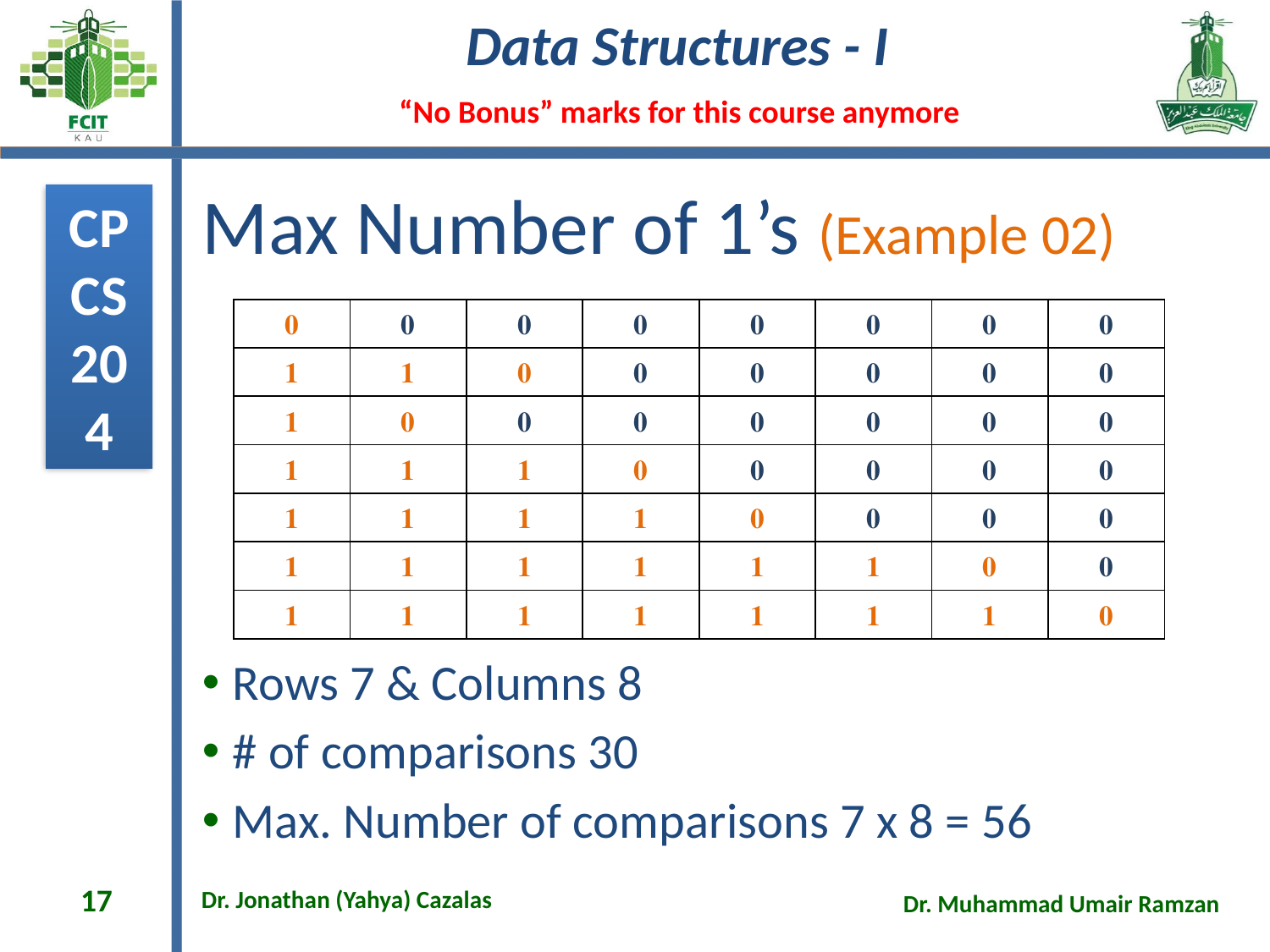

# Max Number of 1’s (Example 02)

Rows 7 & Columns 8
# of comparisons 30
Max. Number of comparisons 7 x 8 = 56

| 0 | 0 | 0 | 0 | 0 | 0 | 0 | 0 |
| --- | --- | --- | --- | --- | --- | --- | --- |
| 1 | 1 | 0 | 0 | 0 | 0 | 0 | 0 |
| 1 | 0 | 0 | 0 | 0 | 0 | 0 | 0 |
| 1 | 1 | 1 | 0 | 0 | 0 | 0 | 0 |
| 1 | 1 | 1 | 1 | 0 | 0 | 0 | 0 |
| 1 | 1 | 1 | 1 | 1 | 1 | 0 | 0 |
| 1 | 1 | 1 | 1 | 1 | 1 | 1 | 0 |
17